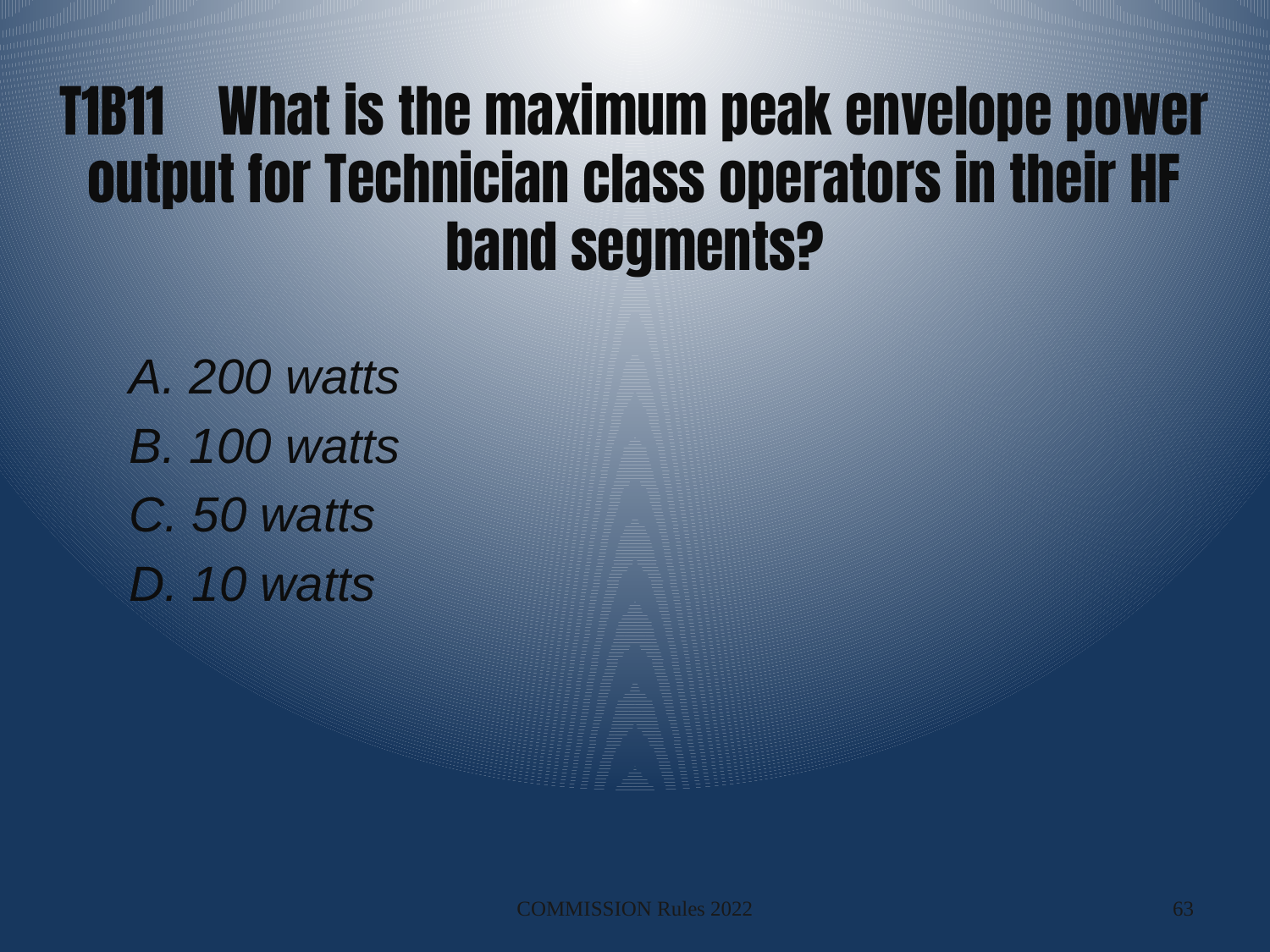

# T1B11    What is the maximum peak envelope power output for Technician class operators in their HF band segments?
A. 200 watts
B. 100 watts
C. 50 watts
D. 10 watts
COMMISSION Rules 2022
63